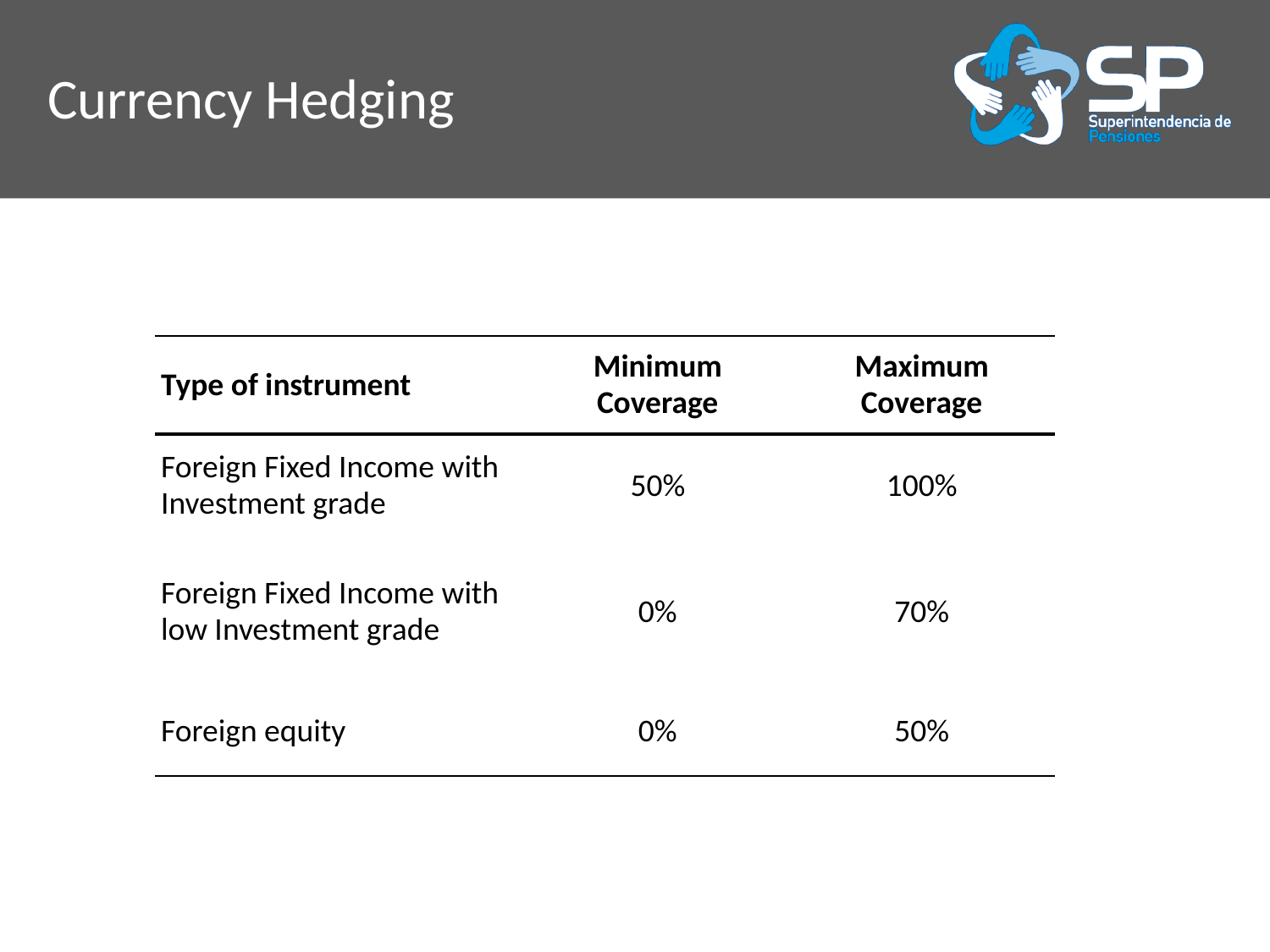

# Currency Hedging

| Type of instrument | Minimum Coverage | Maximum Coverage |
| --- | --- | --- |
| Foreign Fixed Income with Investment grade | 50% | 100% |
| Foreign Fixed Income with low Investment grade | 0% | 70% |
| Foreign equity | 0% | 50% |